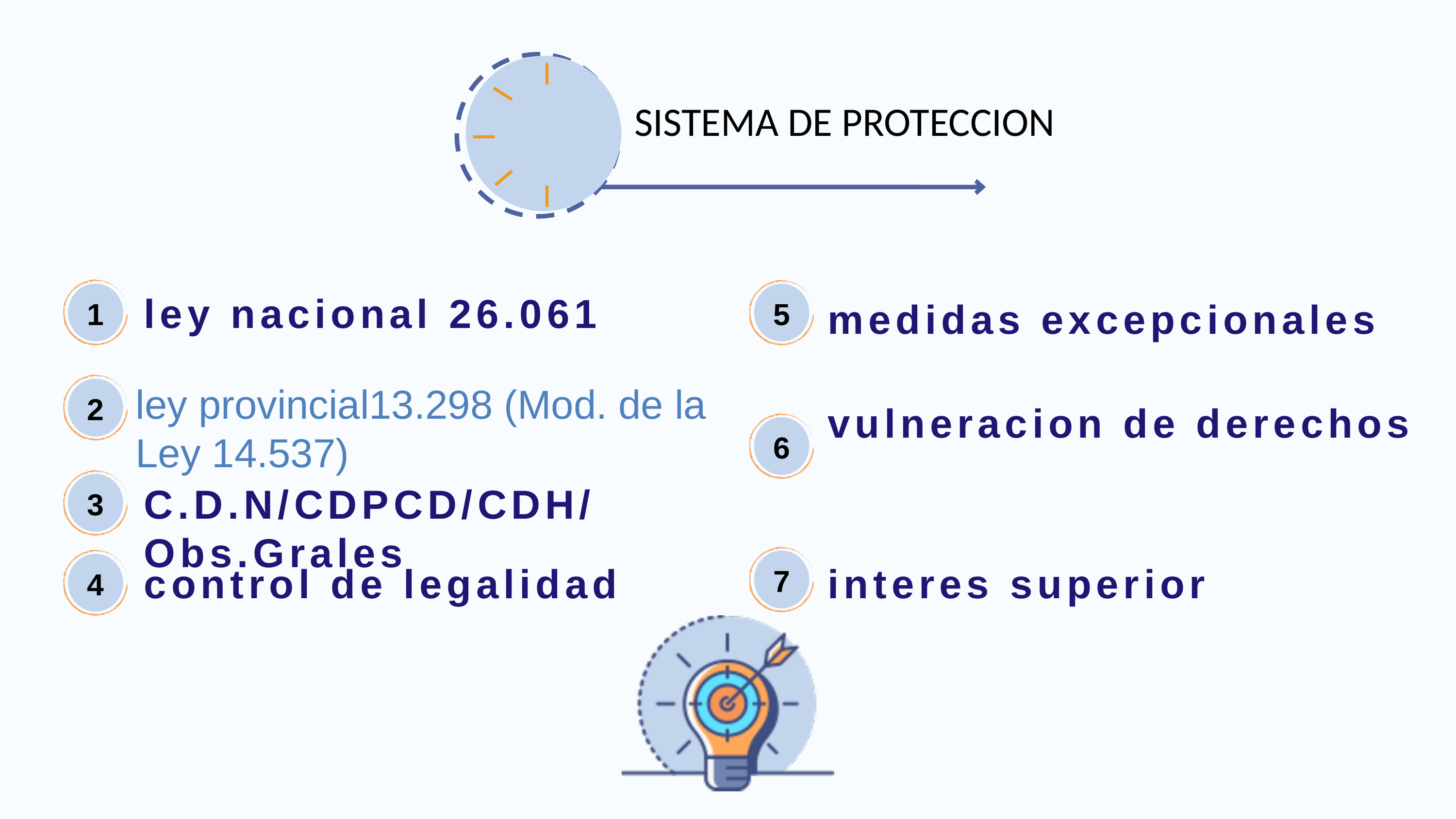

SISTEMA DE PROTECCION

1
ley nacional 26.061

5
medidas excepcionales

2
ley provincial13.298 (Mod. de la Ley 14.537)
vulneracion de derechos

6

3
C.D.N/CDPCD/CDH/Obs.Grales

7
interes superior

4
control de legalidad